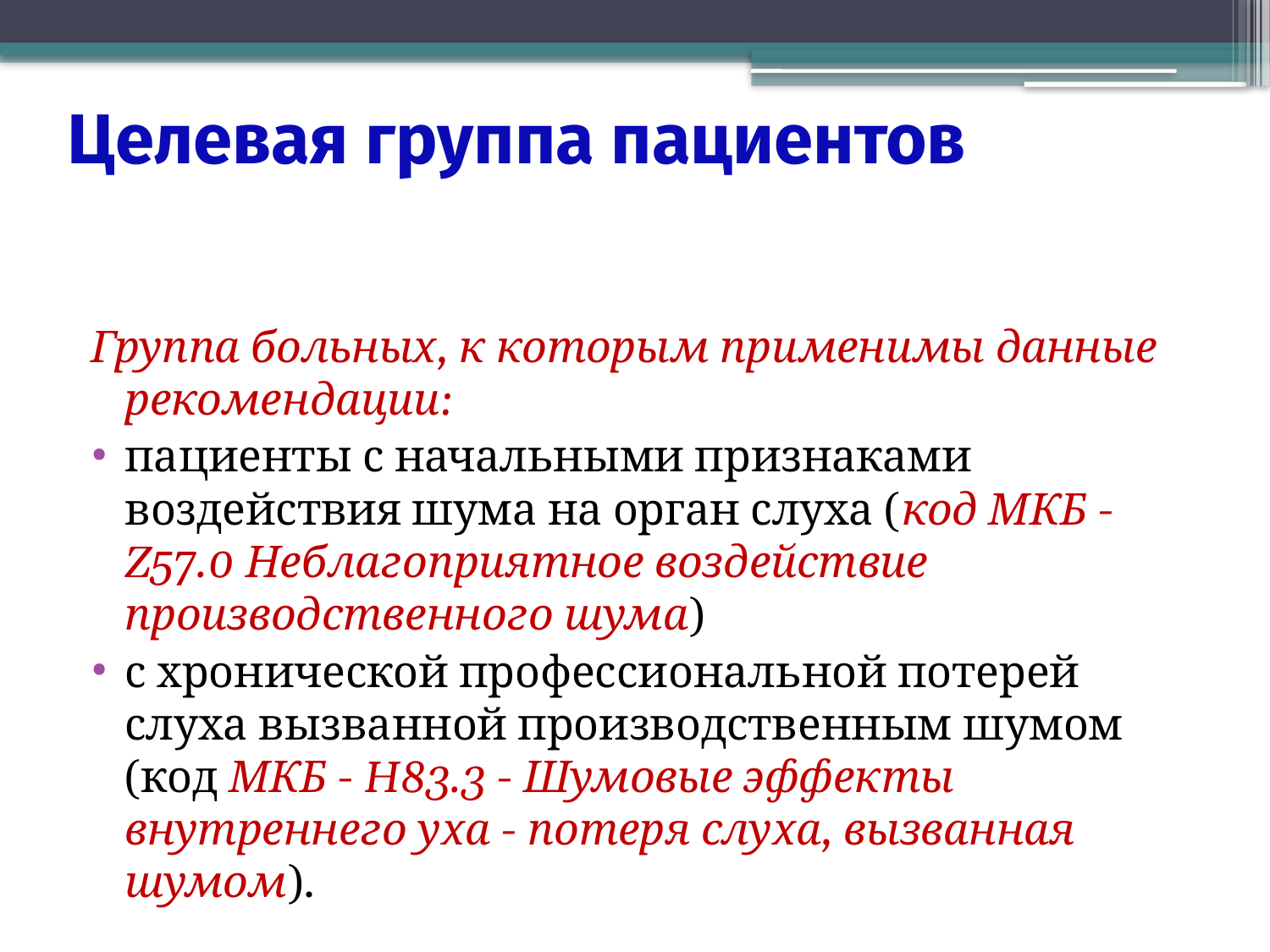

# Целевая группа пациентов
Группа больных, к которым применимы данные рекомендации:
пациенты с начальными признаками воздействия шума на орган слуха (код МКБ - Z57.0 Неблагоприятное воздействие производственного шума)
с хронической профессиональной потерей слуха вызванной производственным шумом (код МКБ - H83.3 - Шумовые эффекты внутреннего уха - потеря слуха, вызванная шумом).